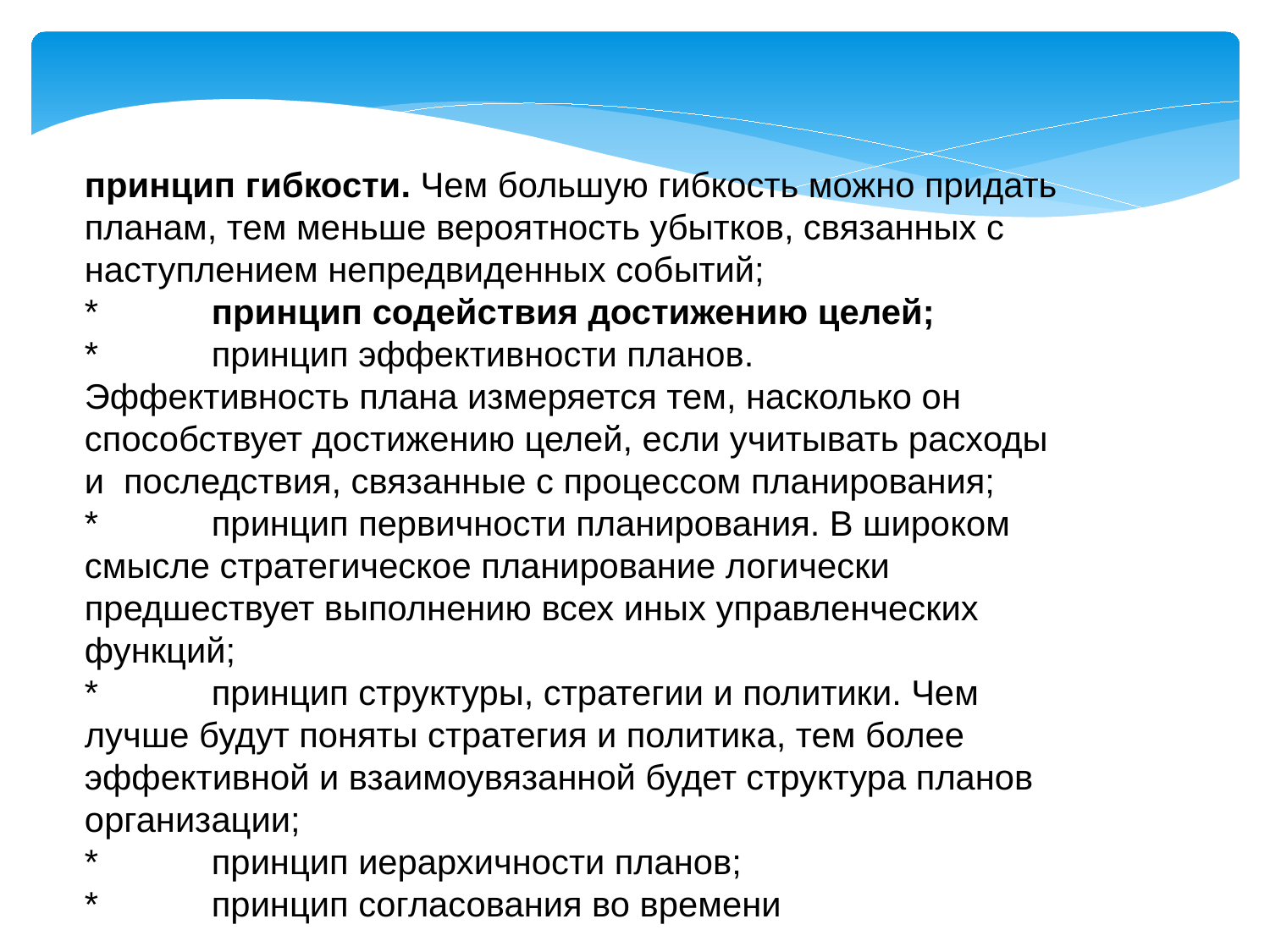

принцип гибкости. Чем большую гибкость можно придать планам, тем меньше вероятность убытков, связанных с наступлением непредвиденных событий;
*	принцип содействия достижению целей;
*	принцип эффективности планов.
Эффективность плана измеряется тем, насколько он способствует достижению целей, если учитывать расходы и  последствия, связанные с процессом планирования;
*	принцип первичности планирования. В широком смысле стратегическое планирование логически предшествует выполнению всех иных управленческих функций;
*	принцип структуры, стратегии и политики. Чем лучше будут поняты стратегия и политика, тем более эффективной и взаимоувязанной будет структура планов организации;
*	принцип иерархичности планов;
*	принцип согласования во времени